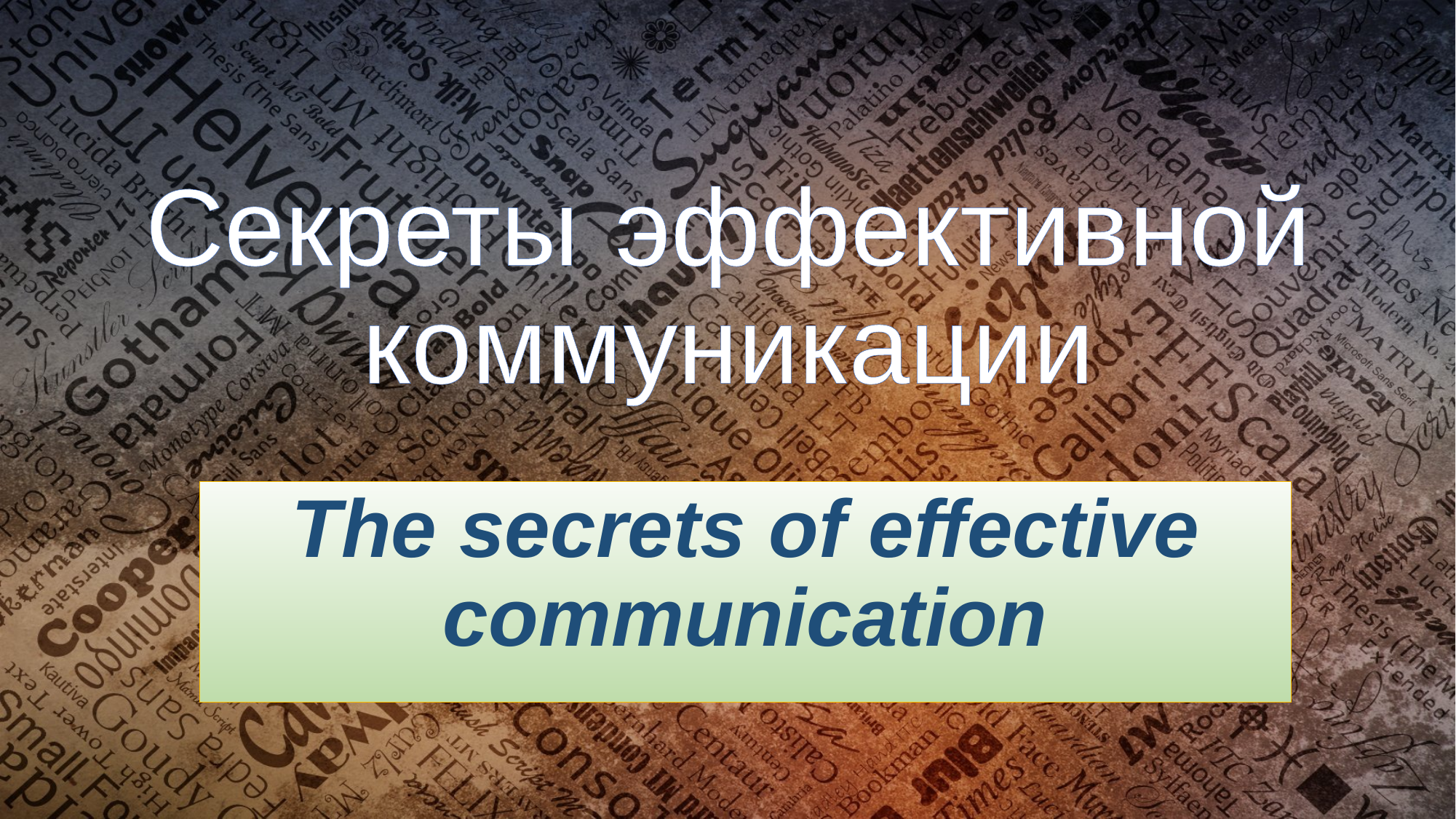

# Секреты эффективной коммуникации
The secrets of effective communication